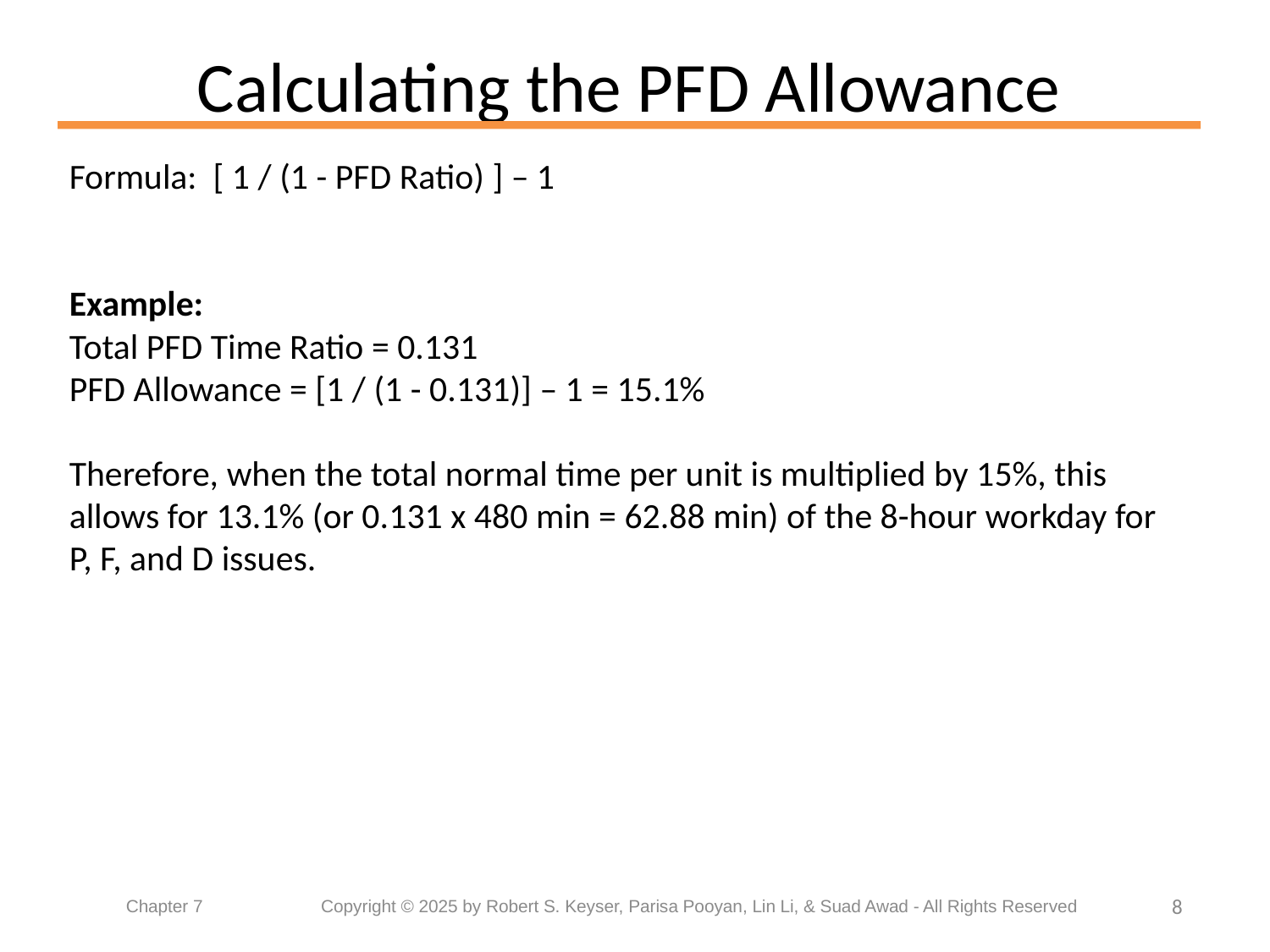

# Calculating the PFD Allowance

Formula:  [ 1 / (1 - PFD Ratio) ] – 1

Example:
Total PFD Time Ratio = 0.131
PFD Allowance = [1 / (1 - 0.131)] – 1 = 15.1%

Therefore, when the total normal time per unit is multiplied by 15%, this allows for 13.1% (or 0.131 x 480 min = 62.88 min) of the 8-hour workday for P, F, and D issues.
8
Chapter 7	              Copyright © 2025 by Robert S. Keyser, Parisa Pooyan, Lin Li, & Suad Awad - All Rights Reserved